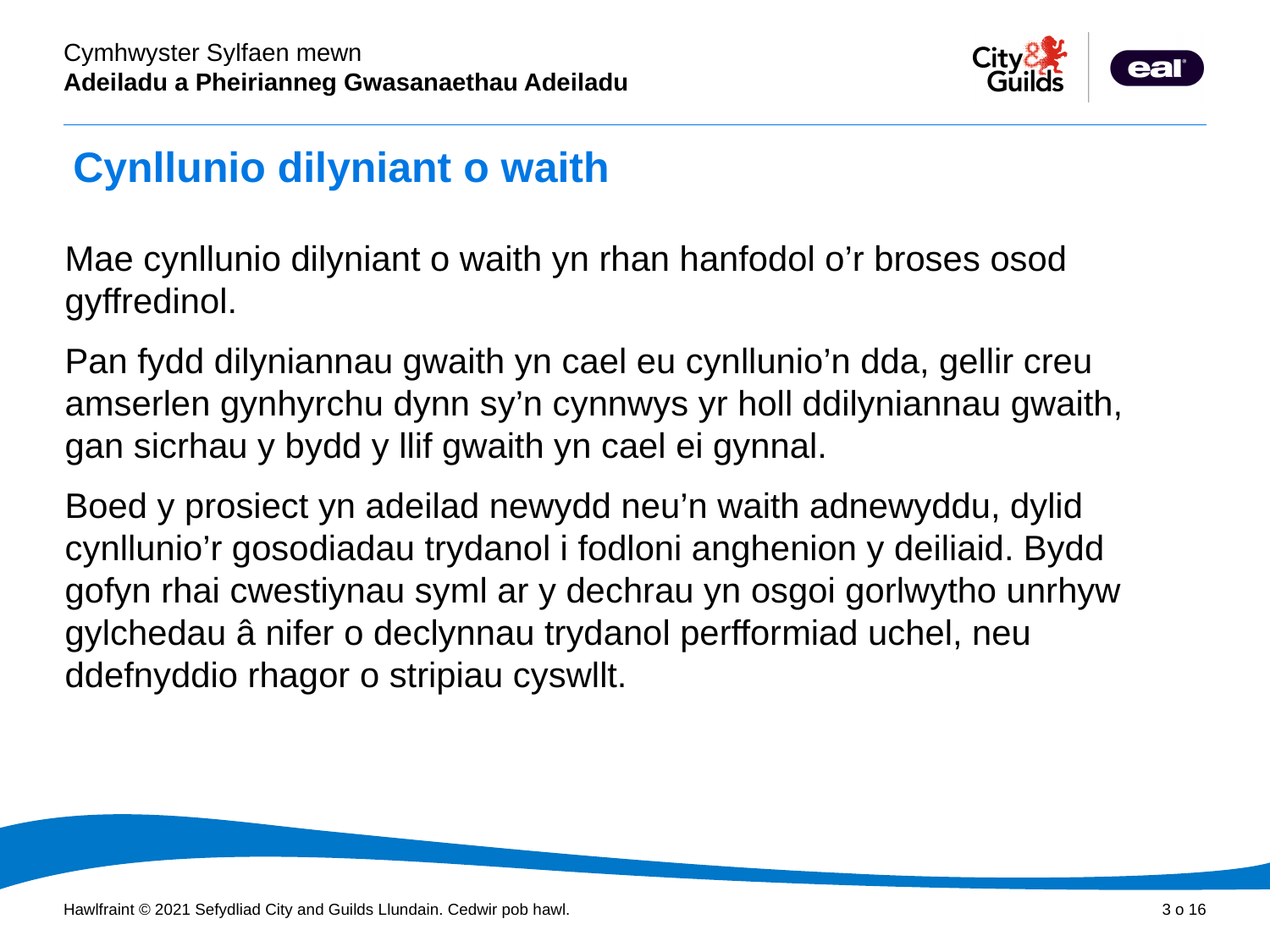

# Cynllunio dilyniant o waith
Mae cynllunio dilyniant o waith yn rhan hanfodol o’r broses osod gyffredinol.
Pan fydd dilyniannau gwaith yn cael eu cynllunio’n dda, gellir creu amserlen gynhyrchu dynn sy’n cynnwys yr holl ddilyniannau gwaith, gan sicrhau y bydd y llif gwaith yn cael ei gynnal.
Boed y prosiect yn adeilad newydd neu’n waith adnewyddu, dylid cynllunio’r gosodiadau trydanol i fodloni anghenion y deiliaid. Bydd gofyn rhai cwestiynau syml ar y dechrau yn osgoi gorlwytho unrhyw gylchedau â nifer o declynnau trydanol perfformiad uchel, neu ddefnyddio rhagor o stripiau cyswllt.